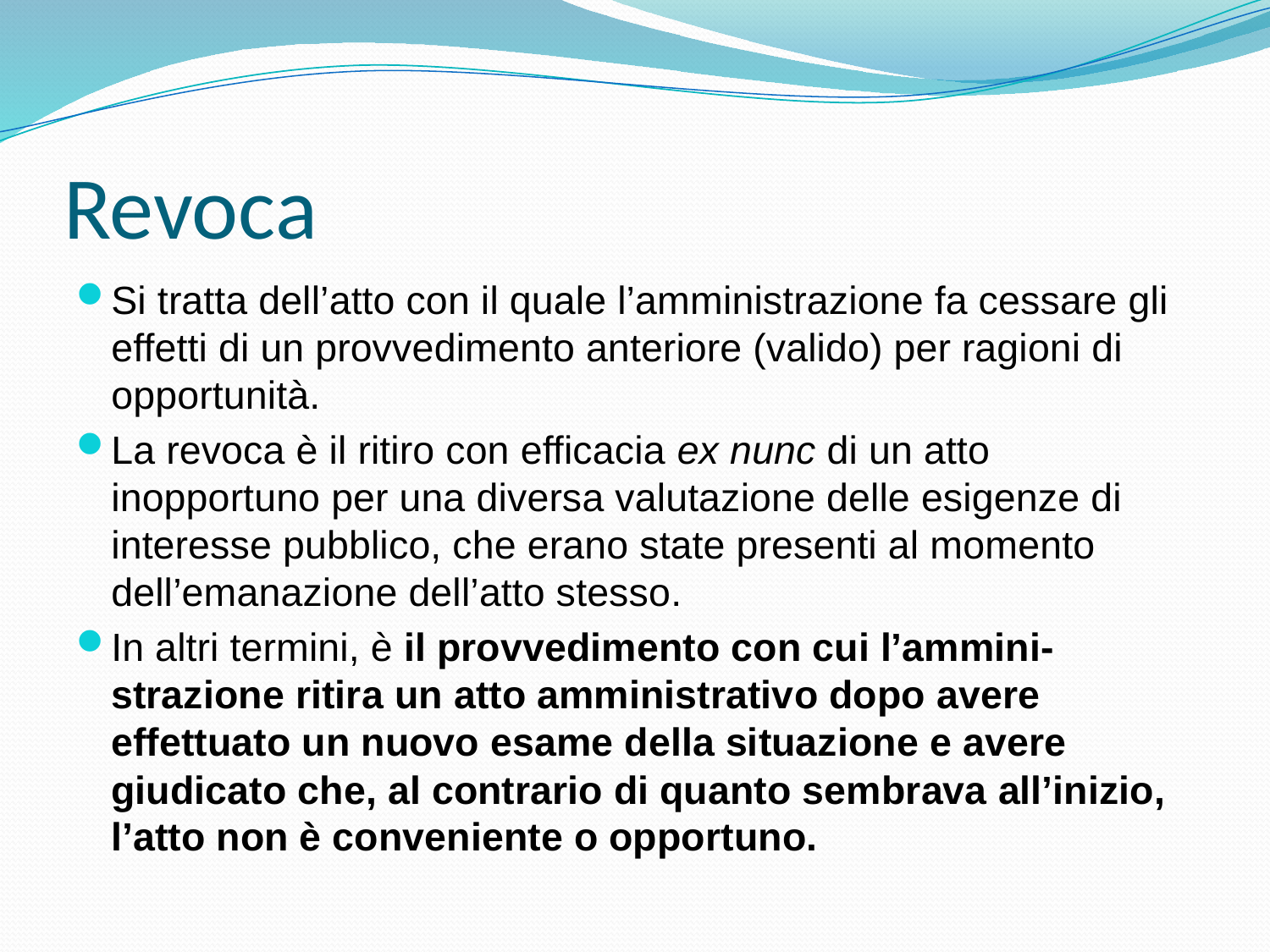

# Revoca
Si tratta dell’atto con il quale l’amministrazione fa cessare gli effetti di un provvedimento anteriore (valido) per ragioni di opportunità.
La revoca è il ritiro con efficacia ex nunc di un atto inopportuno per una diversa valutazione delle esigenze di interesse pubblico, che erano state presenti al momento dell’emanazione dell’atto stesso.
In altri termini, è il provvedimento con cui l’ammini-strazione ritira un atto amministrativo dopo avere effettuato un nuovo esame della situazione e avere giudicato che, al contrario di quanto sembrava all’inizio, l’atto non è conveniente o opportuno.